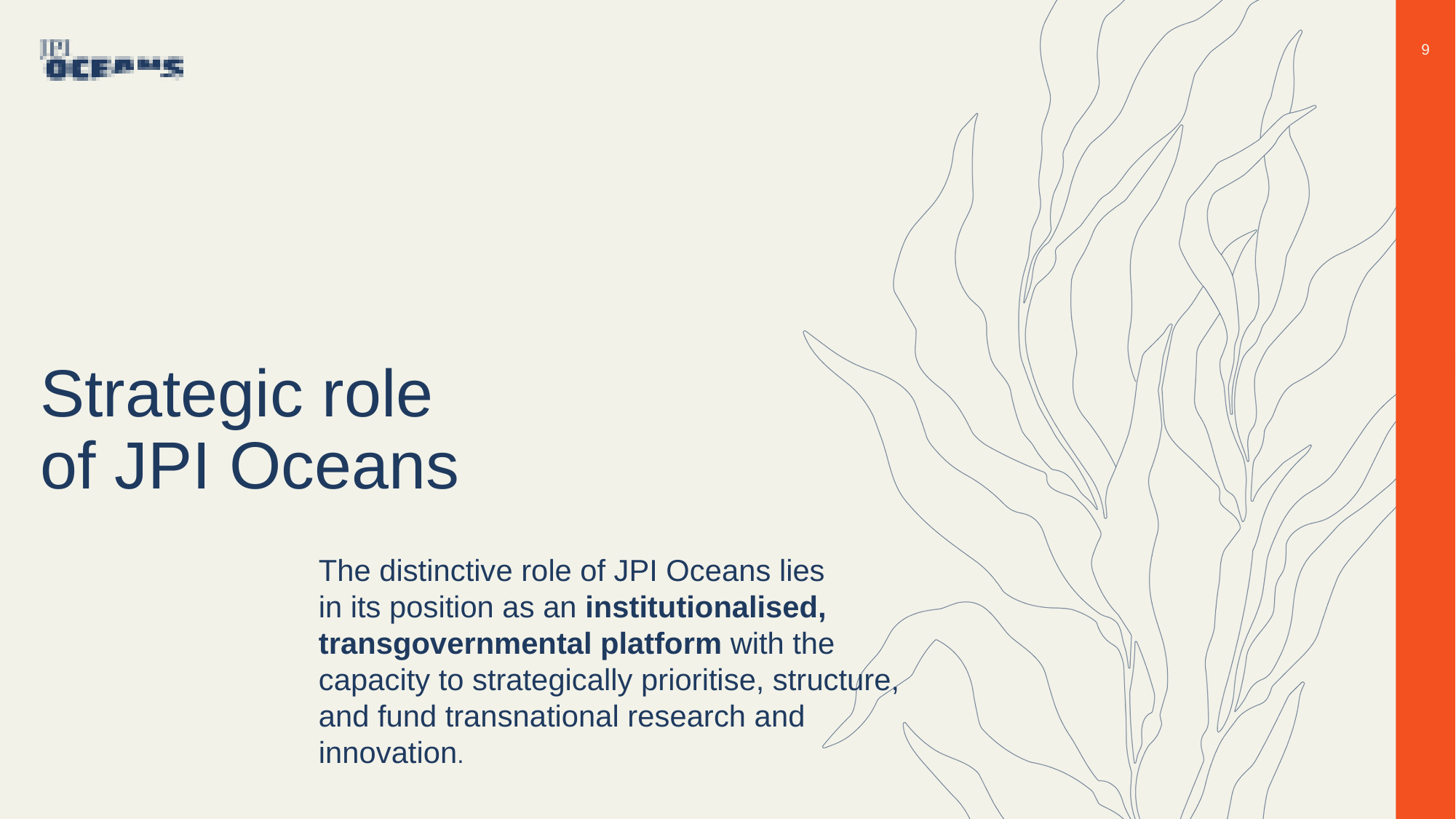

9
Strategic role
of JPI Oceans
The distinctive role of JPI Oceans lies
in its position as an institutionalised, transgovernmental platform with the capacity to strategically prioritise, structure, and fund transnational research and innovation.